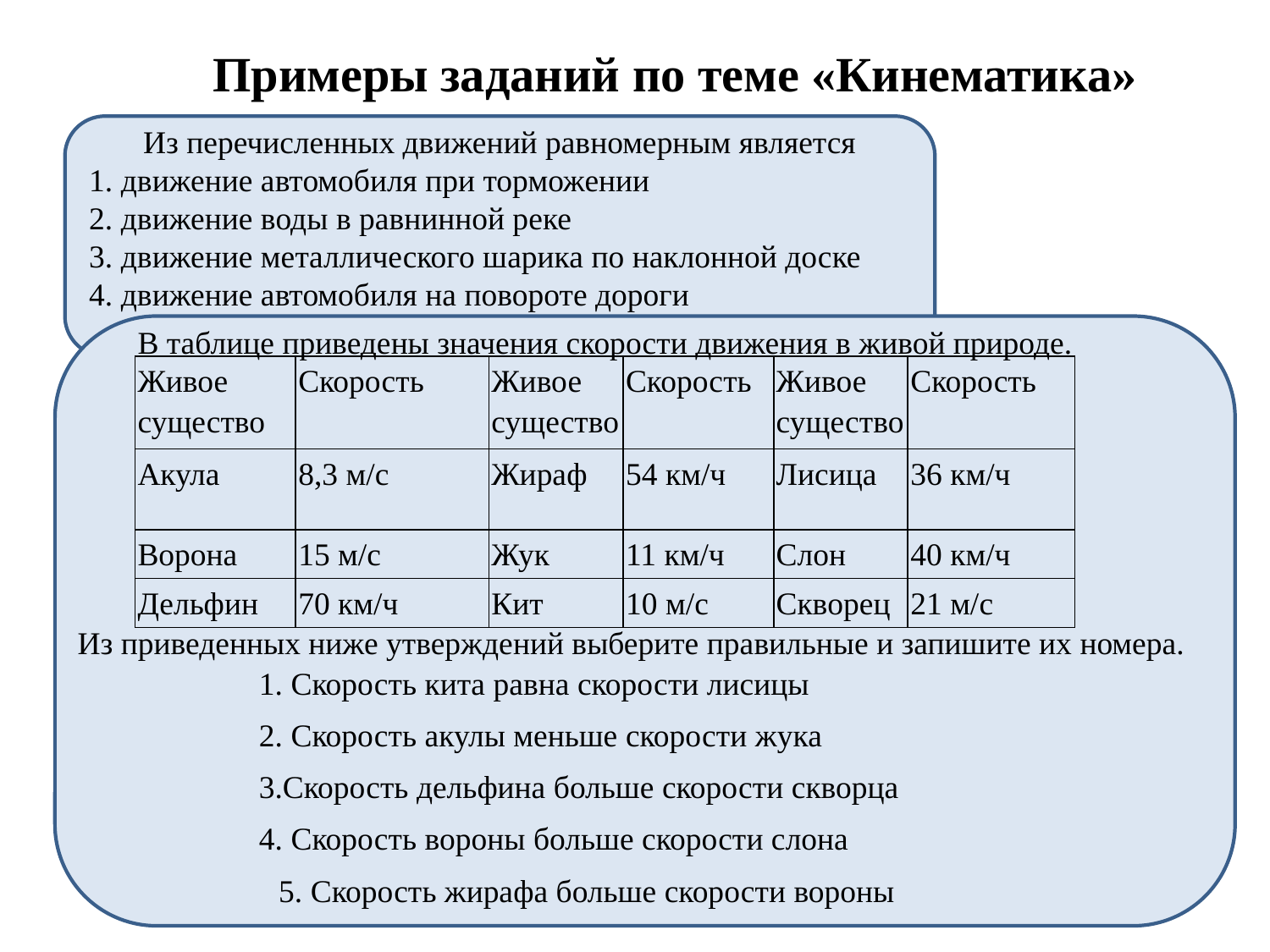

Примеры заданий по теме «Кинематика»

Из перечисленных движений равномерным является
1. движение автомобиля при торможении
2. движение воды в равнинной реке
3. движение металлического шарика по наклонной доске
4. движение автомобиля на повороте дороги

В таблице приведены значения скорости движения в живой природе.
| Живое существо | Скорость | Живое существо | Скорость | Живое существо | Скорость |
| --- | --- | --- | --- | --- | --- |
| Акула | 8,3 м/с | Жираф | 54 км/ч | Лисица | 36 км/ч |
| Ворона | 15 м/с | Жук | 11 км/ч | Слон | 40 км/ч |
| Дельфин | 70 км/ч | Кит | 10 м/с | Скворец | 21 м/с |
Из приведенных ниже утверждений выберите правильные и запишите их номера.
| 1. Скорость кита равна скорости лисицы |  |
| --- | --- |
| 2. Скорость акулы меньше скорости жука |  |
| 3.Скорость дельфина больше скорости скворца |  |
| 4. Скорость вороны больше скорости слона |  |
| 5. Скорость жирафа больше скорости вороны |  |